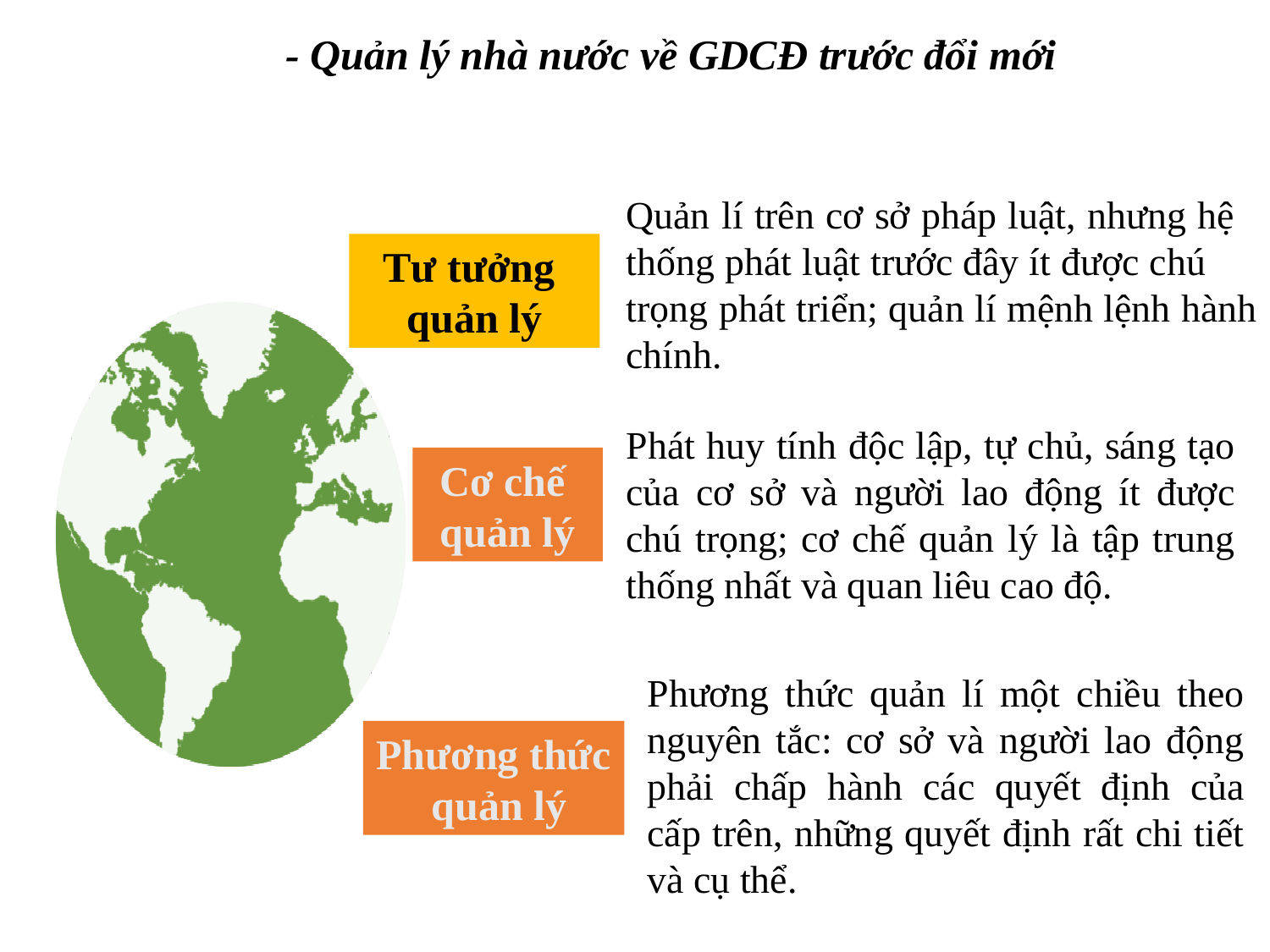

- Quản lý nhà nước về GDCĐ trước đổi mới
Quản lí trên cơ sở pháp luật, nhưng hệ   thống phát luật trước đây ít được chú      trọng phát triển; quản lí mệnh lệnh hành chính.
Tư tưởng
quản lý
Phát huy tính độc lập, tự chủ, sáng tạo của cơ sở và người lao động ít được chú trọng; cơ chế quản lý là tập trung thống nhất và quan liêu cao độ.
Cơ chế
quản lý
Phương thức quản lí một chiều theo nguyên tắc: cơ sở và người lao động phải chấp hành các quyết định của cấp trên, những quyết định rất chi tiết và cụ thể.
Phương thức
 quản lý